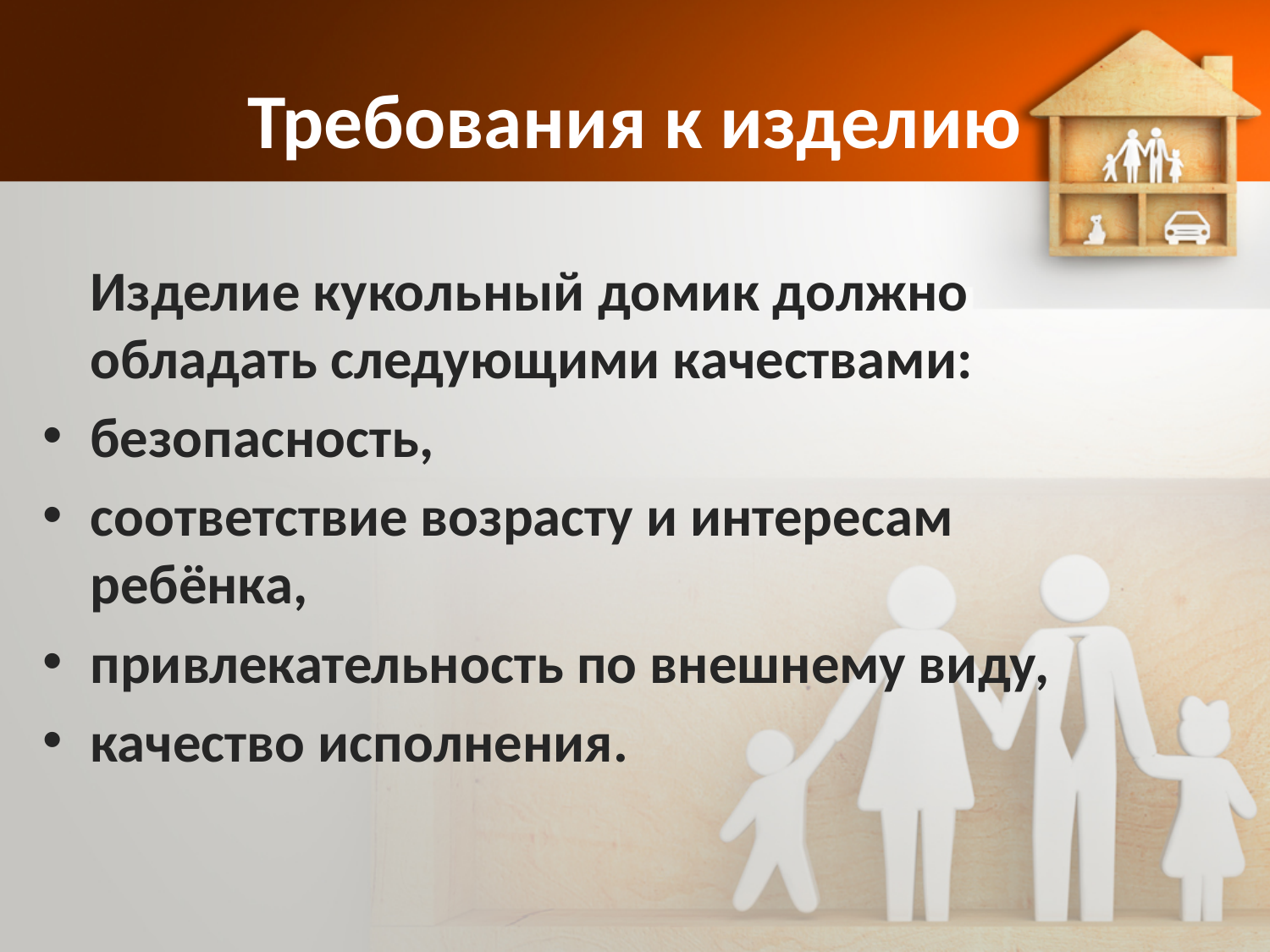

# Требования к изделию
     Изделие кукольный домик должно обладать следующими качествами:
безопасность,
соответствие возрасту и интересам ребёнка,
привлекательность по внешнему виду,
качество исполнения.